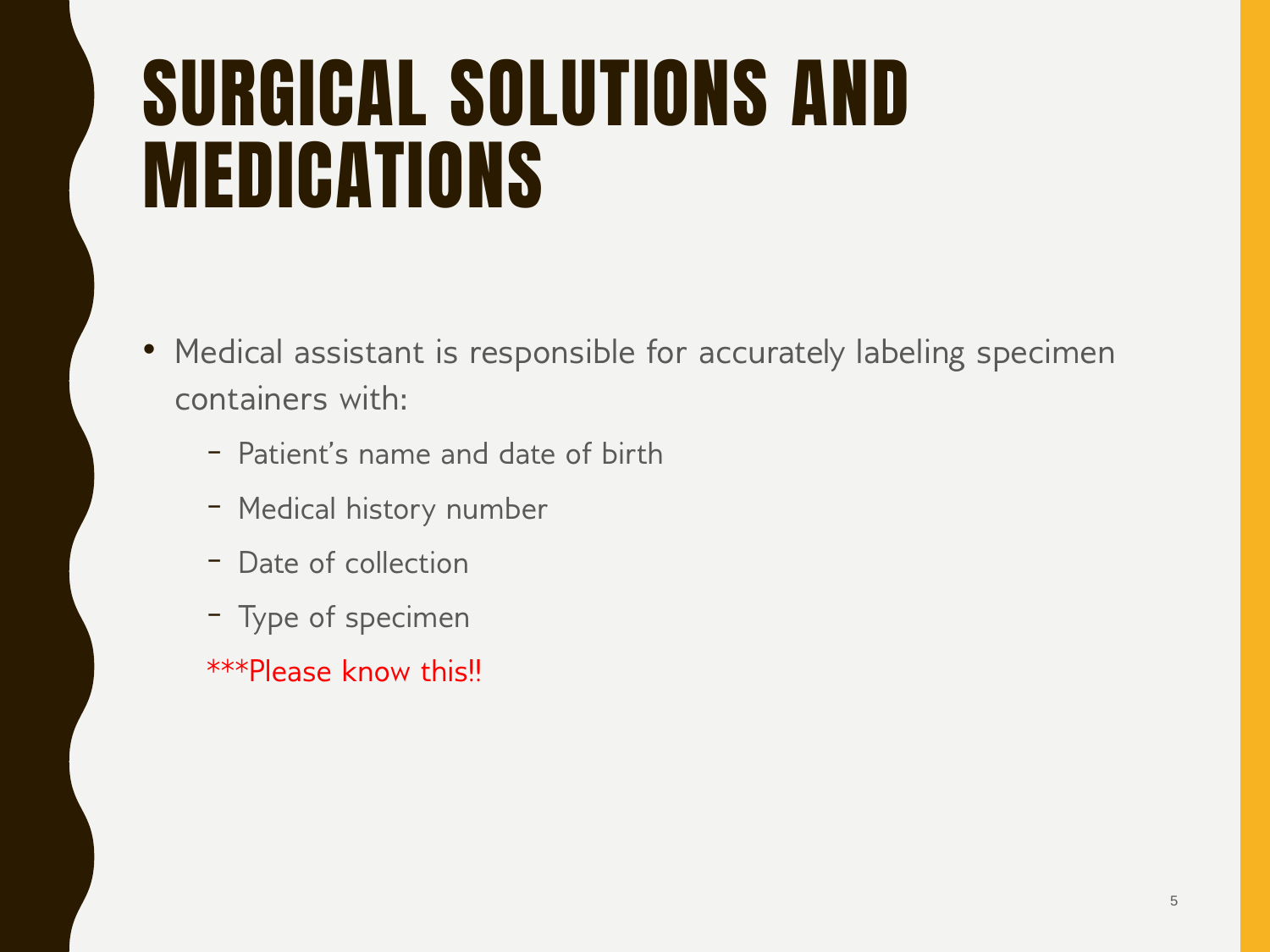

# Surgical Solutions and Medications
Medical assistant is responsible for accurately labeling specimen containers with:
Patient’s name and date of birth
Medical history number
Date of collection
Type of specimen
***Please know this!!
 5